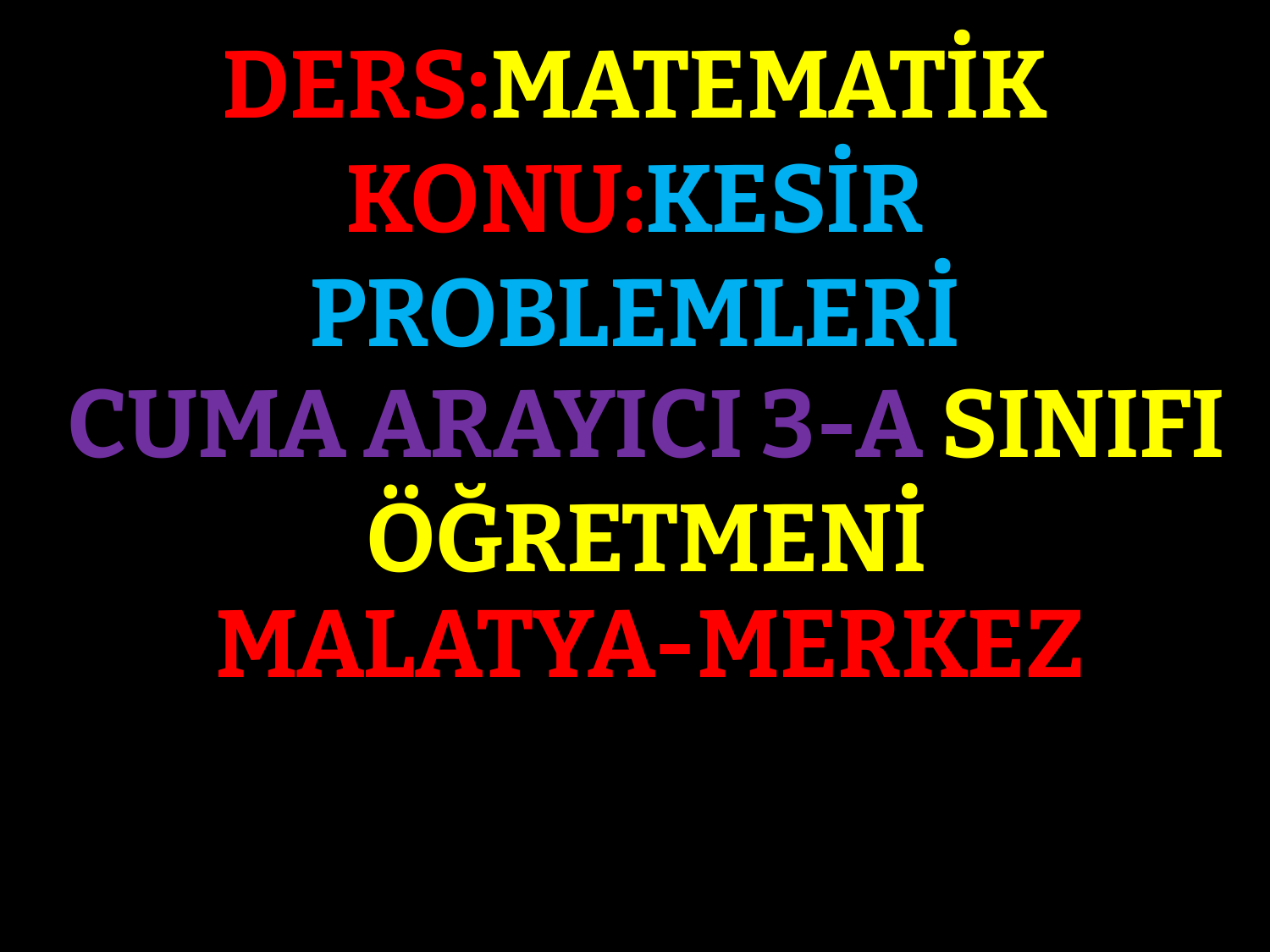

DERS:MATEMATİK
KONU:KESİR PROBLEMLERİ
#
CUMA ARAYICI 3-A SINIFI ÖĞRETMENİ
MALATYA-MERKEZ